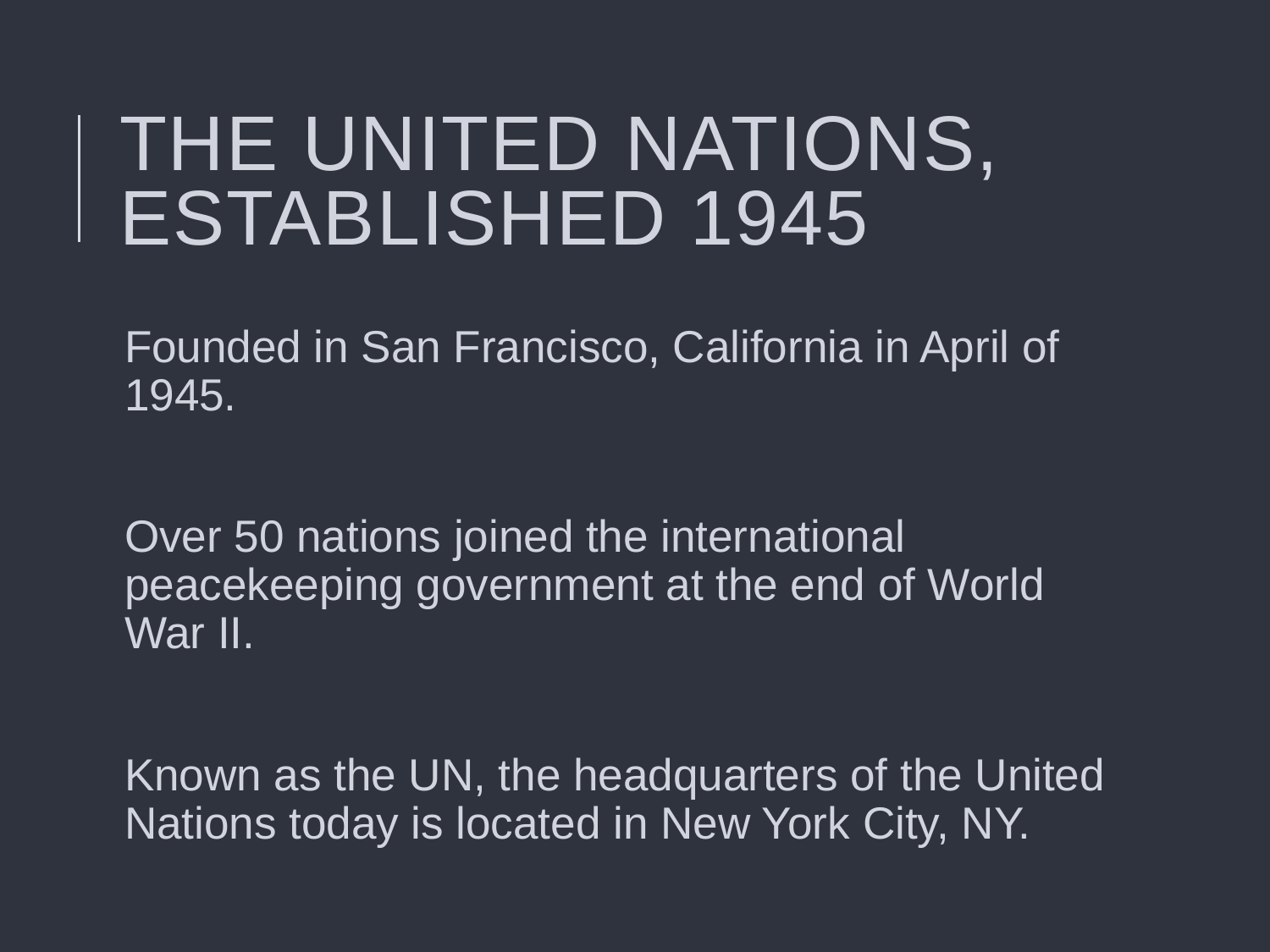

# The United Nations, established 1945
Founded in San Francisco, California in April of 1945.

Over 50 nations joined the international peacekeeping government at the end of World War II.

Known as the UN, the headquarters of the United Nations today is located in New York City, NY.